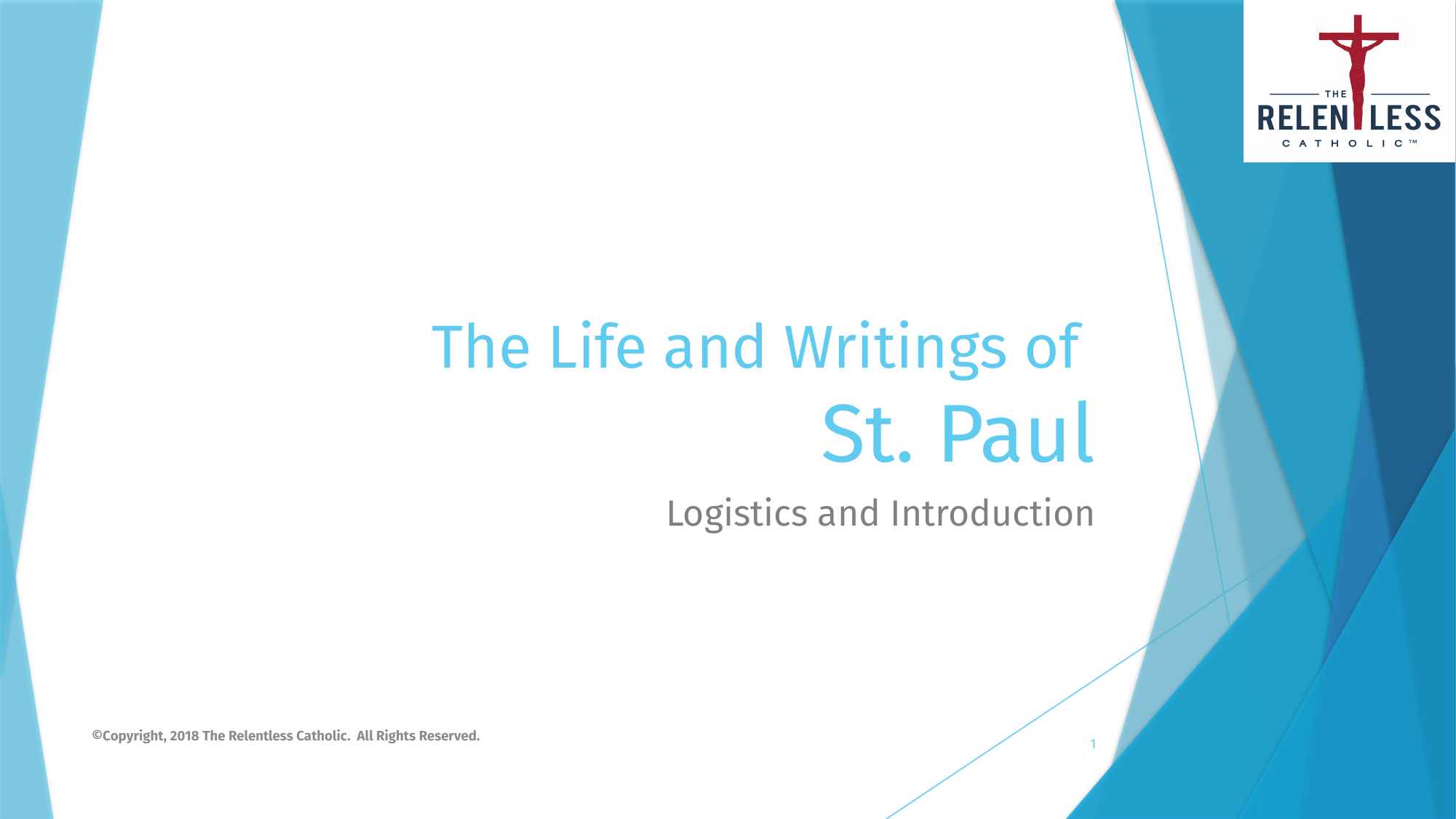

# The Life and Writings of St. Paul
Logistics and Introduction
©Copyright, 2018 The Relentless Catholic.  All Rights Reserved.

1